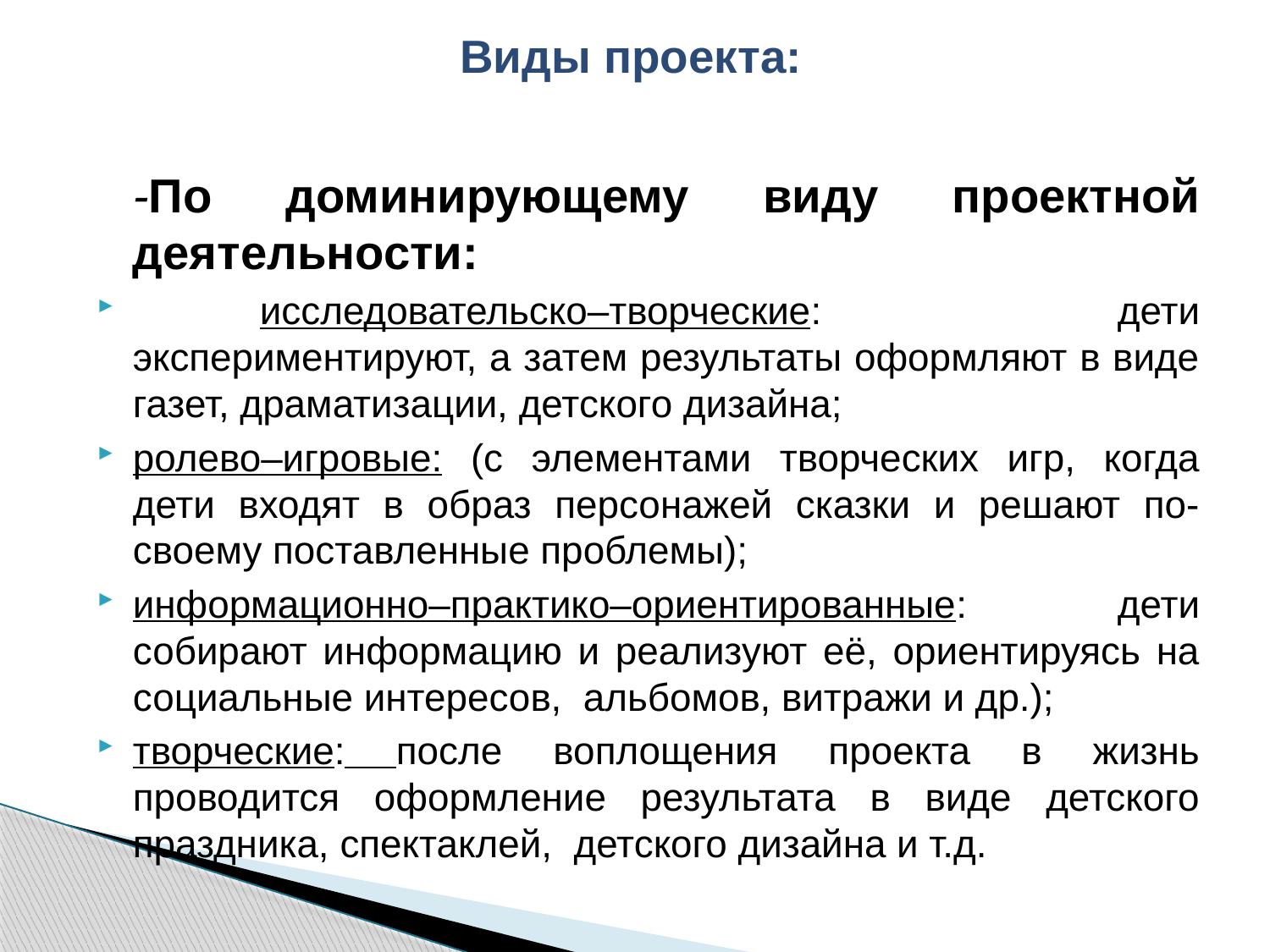

# Виды проекта:
	-По доминирующему виду проектной деятельности:
	исследовательско–творческие: дети экспериментируют, а затем результаты оформляют в виде газет, драматизации, детского дизайна;
ролево–игровые: (с элементами творческих игр, когда дети входят в образ персонажей сказки и решают по-своему поставленные проблемы);
информационно–практико–ориентированные: дети собирают информацию и реализуют её, ориентируясь на социальные интересов,  альбомов, витражи и др.);
творческие: после воплощения проекта в жизнь проводится оформление результата в виде детского праздника, спектаклей,  детского дизайна и т.д.